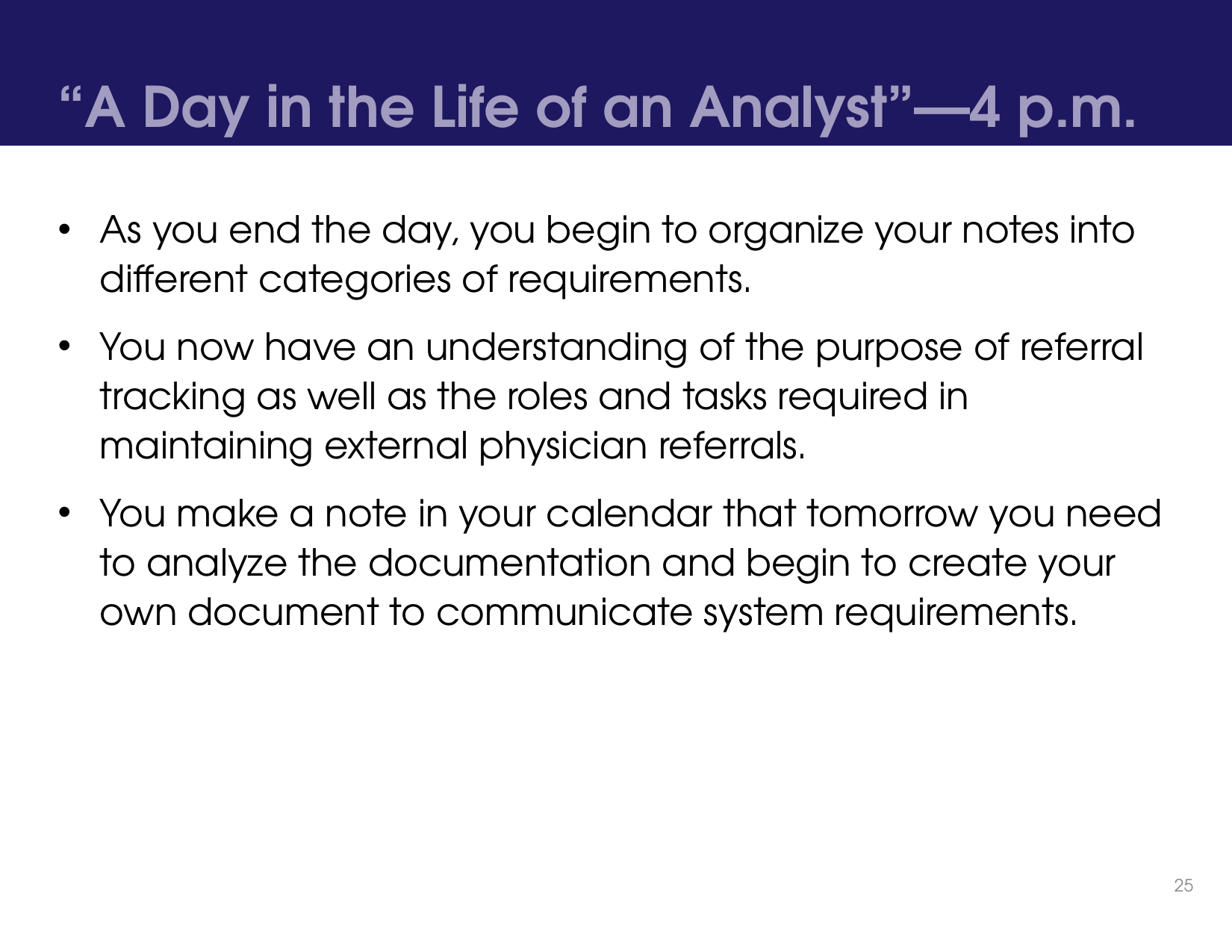

# “A Day in the Life of an Analyst”—4 p.m.
As you end the day, you begin to organize your notes into different categories of requirements.
You now have an understanding of the purpose of referral tracking as well as the roles and tasks required in maintaining external physician referrals.
You make a note in your calendar that tomorrow you need to analyze the documentation and begin to create your own document to communicate system requirements.

25